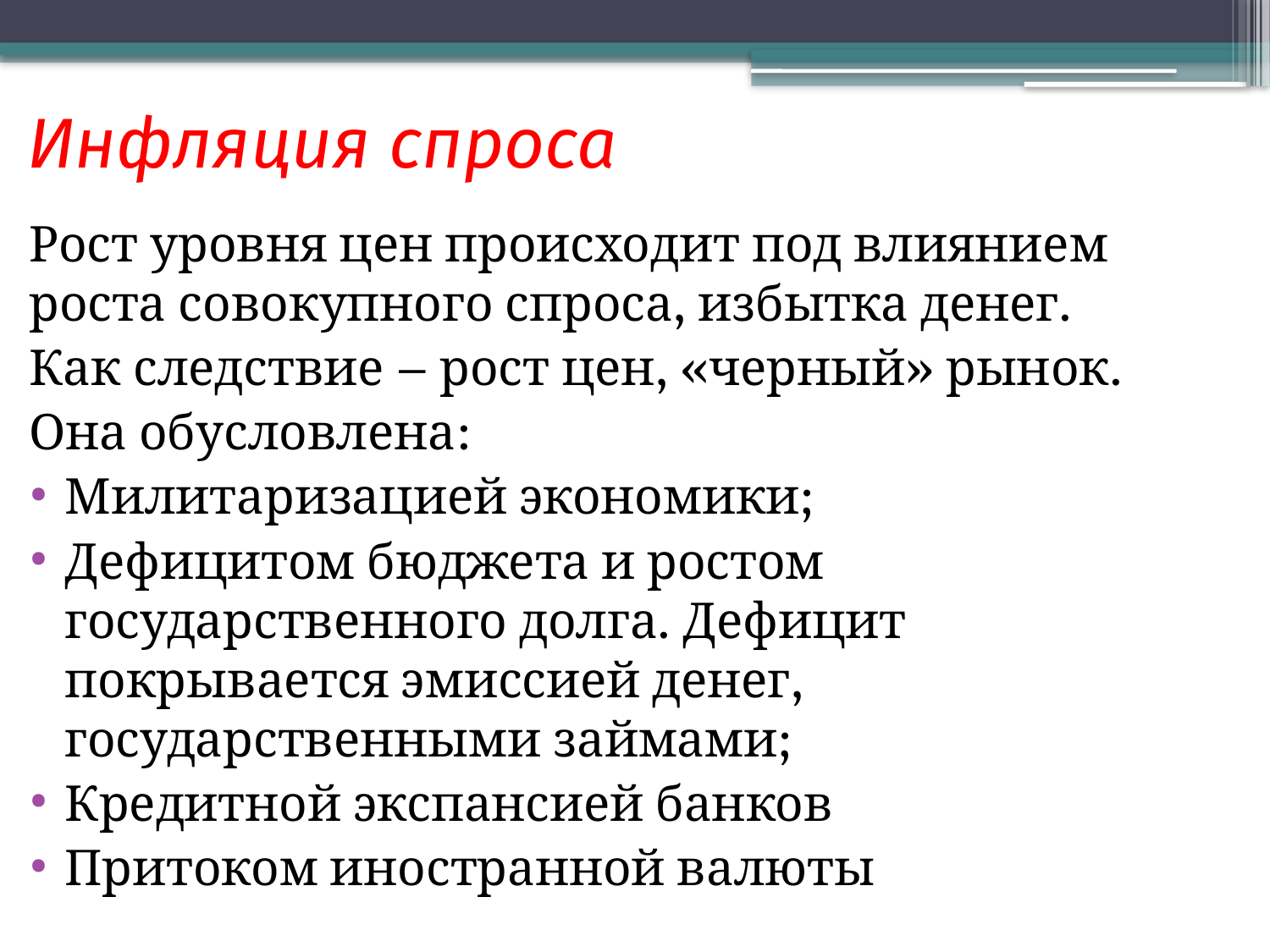

# Инфляция спроса
Рост уровня цен происходит под влиянием роста совокупного спроса, избытка денег.
Как следствие – рост цен, «черный» рынок.
Она обусловлена:
Милитаризацией экономики;
Дефицитом бюджета и ростом государственного долга. Дефицит покрывается эмиссией денег, государственными займами;
Кредитной экспансией банков
Притоком иностранной валюты